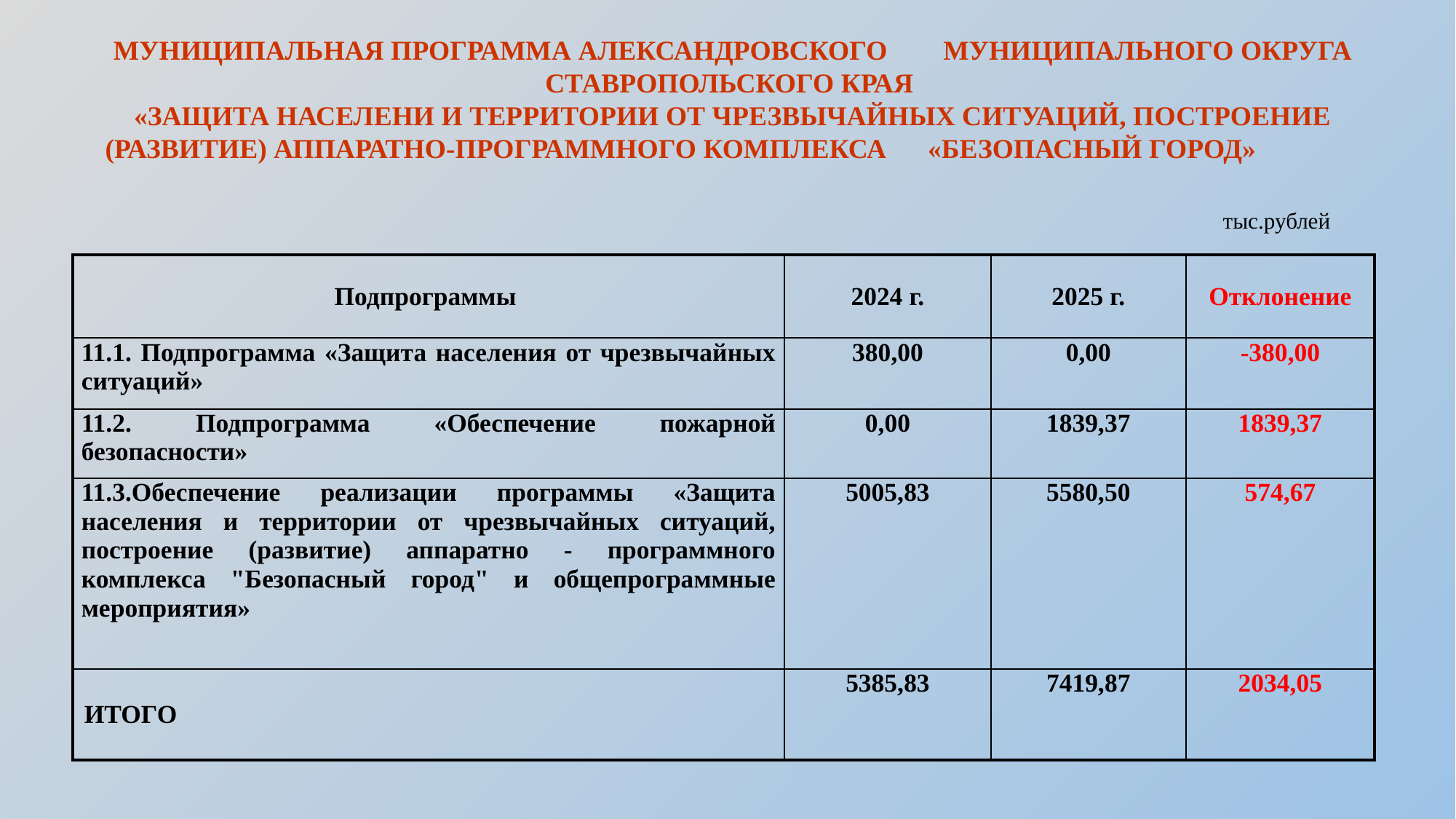

МУНИЦИПАЛЬНАЯ ПРОГРАММА АЛЕКСАНДРОВСКОГО        МУНИЦИПАЛЬНОГО ОКРУГА СТАВРОПОЛЬСКОГО КРАЯ
«ЗАЩИТА НАСЕЛЕНИ И ТЕРРИТОРИИ ОТ ЧРЕЗВЫЧАЙНЫХ СИТУАЦИЙ, ПОСТРОЕНИЕ (РАЗВИТИЕ) АППАРАТНО-ПРОГРАММНОГО КОМПЛЕКСА      «БЕЗОПАСНЫЙ ГОРОД»
тыс.рублей
| Подпрограммы | 2024 г. | 2025 г. | Отклонение |
| --- | --- | --- | --- |
| 11.1. Подпрограмма «Защита населения от чрезвычайных ситуаций» | 380,00 | 0,00 | -380,00 |
| 11.2. Подпрограмма «Обеспечение пожарной безопасности» | 0,00 | 1839,37 | 1839,37 |
| 11.3.Обеспечение реализации программы «Защита населения и территории от чрезвычайных ситуаций, построение (развитие) аппаратно - программного комплекса "Безопасный город" и общепрограммные мероприятия» | 5005,83 | 5580,50 | 574,67 |
| ИТОГО | 5385,83 | 7419,87 | 2034,05 |